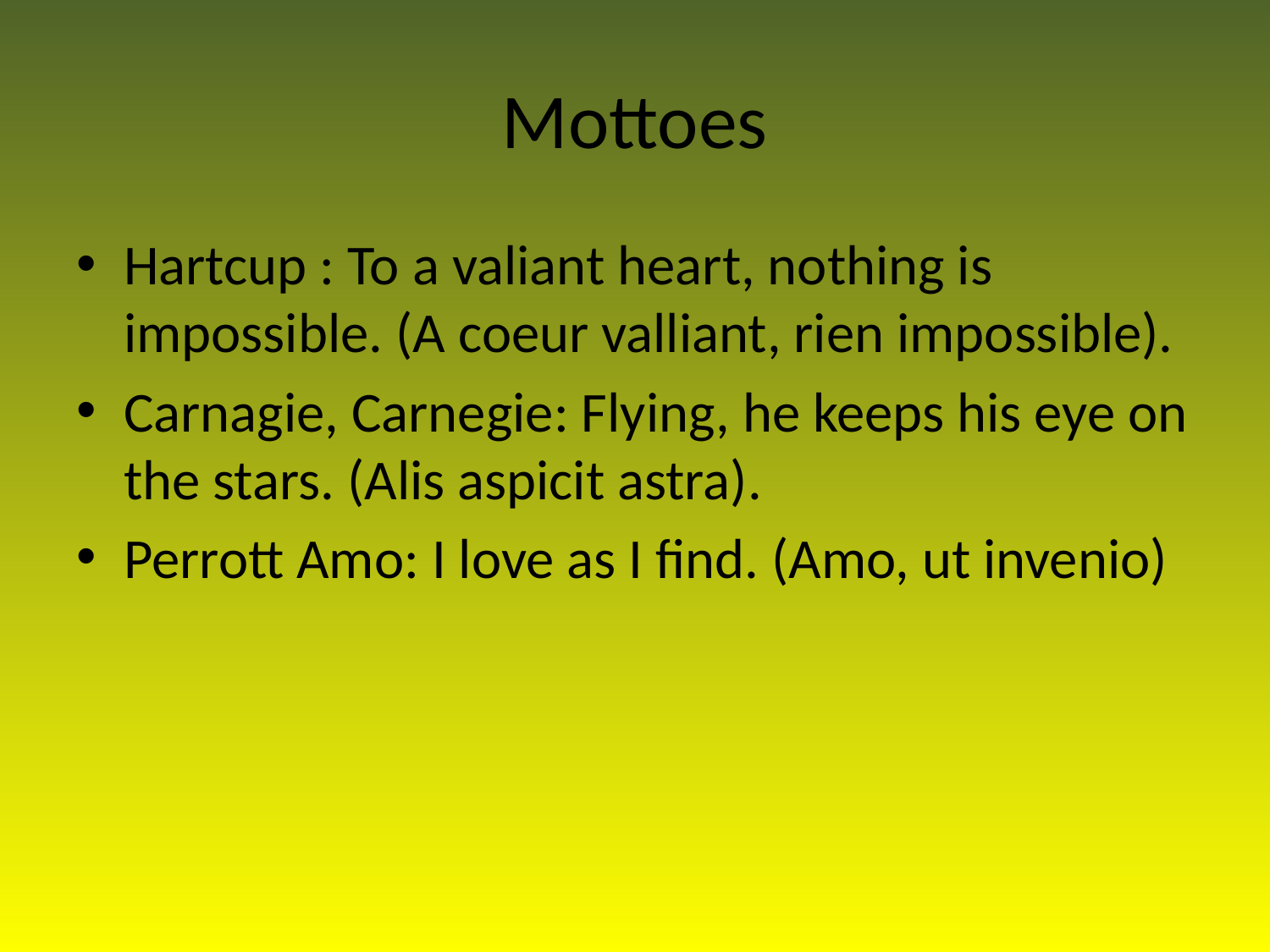

# Mottoes
Hartcup : To a valiant heart, nothing is impossible. (A coeur valliant, rien impossible).
Carnagie, Carnegie: Flying, he keeps his eye on the stars. (Alis aspicit astra).
Perrott Amo: I love as I find. (Amo, ut invenio)